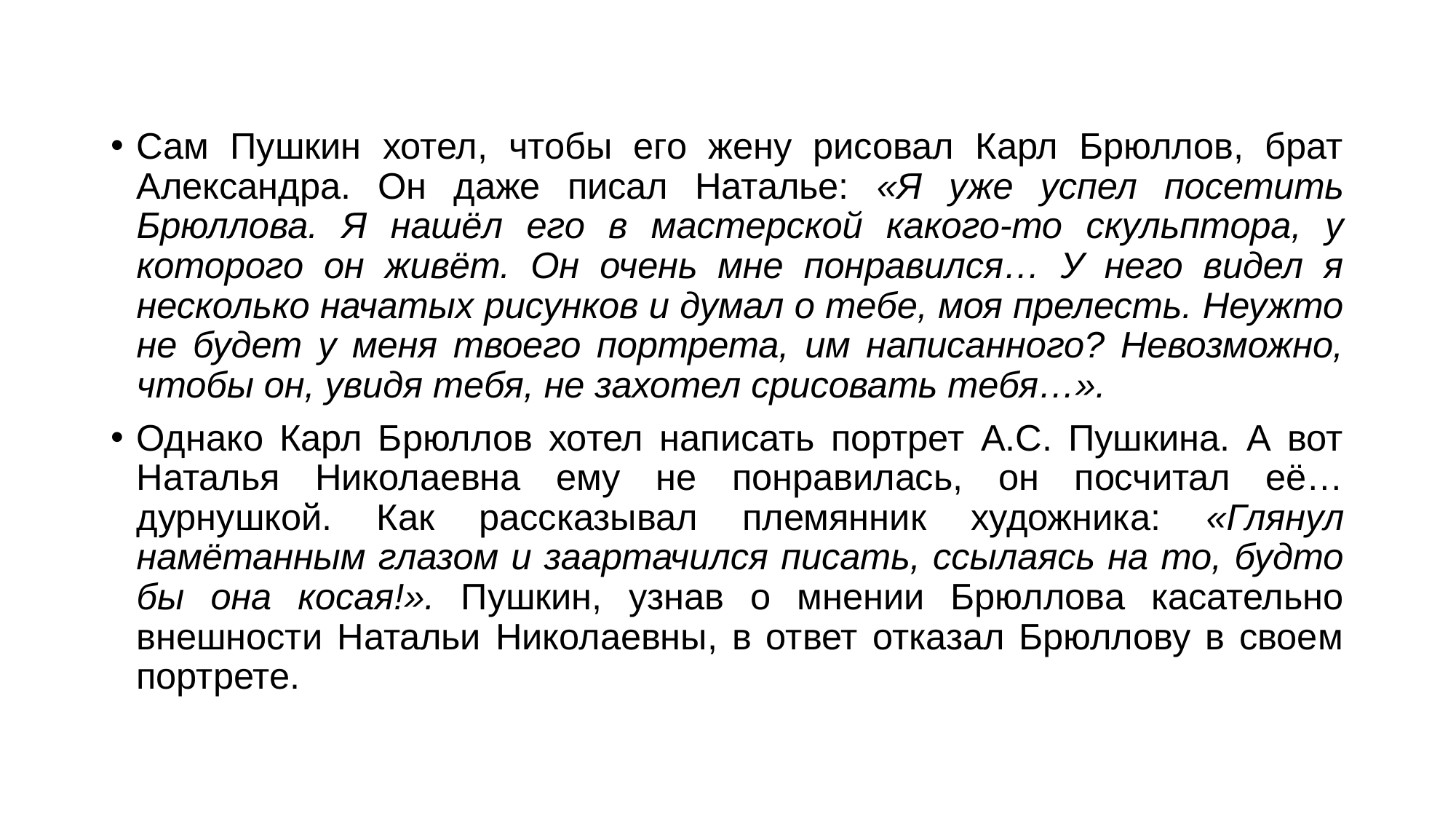

Сам Пушкин хотел, чтобы его жену рисовал Карл Брюллов, брат Александра. Он даже писал Наталье: «Я уже успел посетить Брюллова. Я нашёл его в мастерской какого-то скульптора, у которого он живёт. Он очень мне понравился… У него видел я несколько начатых рисунков и думал о тебе, моя прелесть. Неужто не будет у меня твоего портрета, им написанного? Невозможно, чтобы он, увидя тебя, не захотел срисовать тебя…».
Однако Карл Брюллов хотел написать портрет А.С. Пушкина. А вот Наталья Николаевна ему не понравилась, он посчитал её… дурнушкой. Как рассказывал племянник художника: «Глянул намётанным глазом и заартачился писать, ссылаясь на то, будто бы она косая!». Пушкин, узнав о мнении Брюллова касательно внешности Натальи Николаевны, в ответ отказал Брюллову в своем портрете.